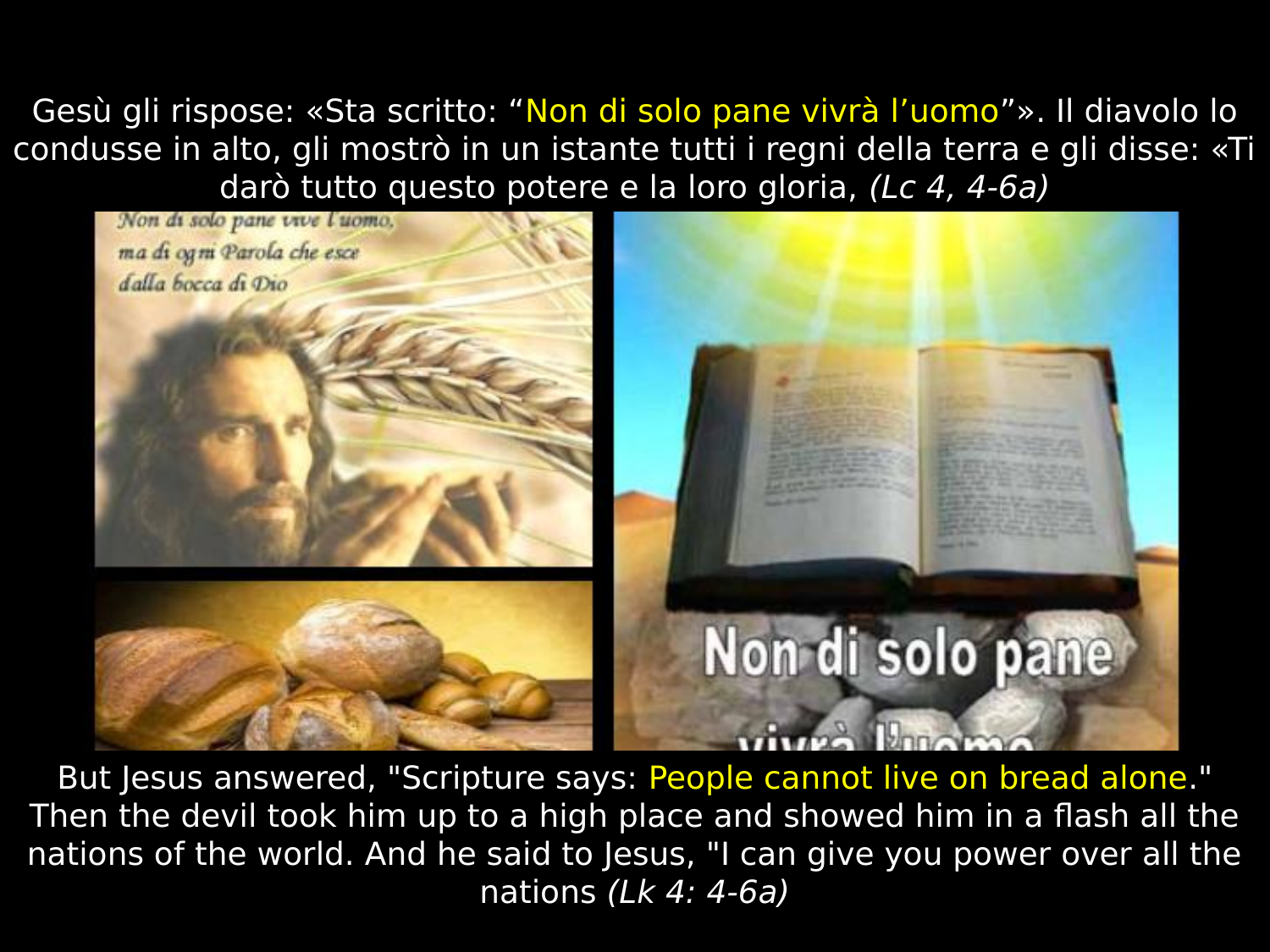

Gesù gli rispose: «Sta scritto: “Non di solo pane vivrà l’uomo”». Il diavolo lo condusse in alto, gli mostrò in un istante tutti i regni della terra e gli disse: «Ti darò tutto questo potere e la loro gloria, (Lc 4, 4-6a)
But Jesus answered, "Scripture says: People cannot live on bread alone." Then the devil took him up to a high place and showed him in a flash all the nations of the world. And he said to Jesus, "I can give you power over all the nations (Lk 4: 4-6a)